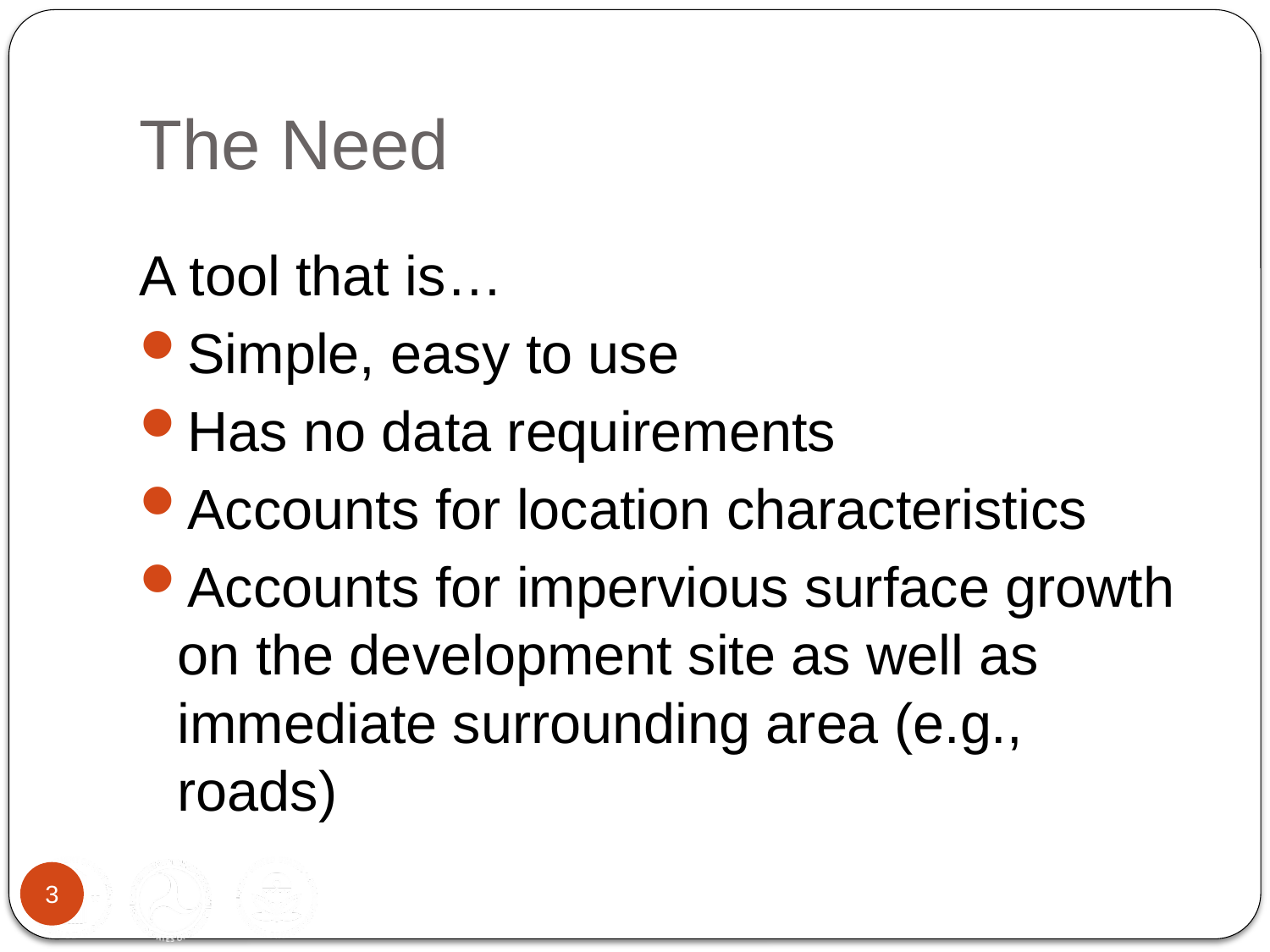

# The Need
A tool that is…
Simple, easy to use
Has no data requirements
Accounts for location characteristics
Accounts for impervious surface growth on the development site as well as immediate surrounding area (e.g., roads)

3